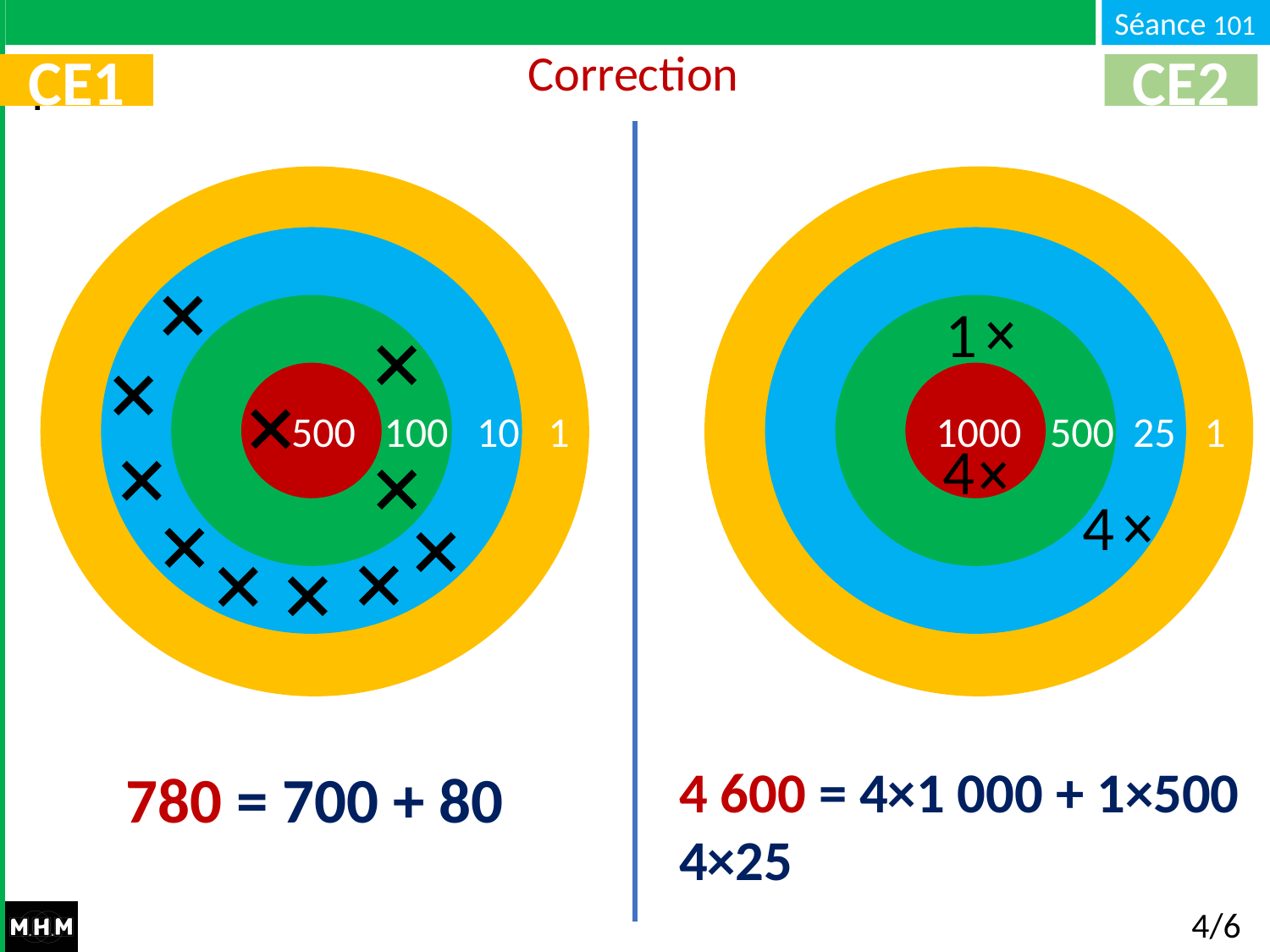

Correction
CE1
CE2

 500   100   10   1

 1000   500  25   1

1

4

4

 500   100   10   1

4 600 = 4×1 000 + 1×500 4×25
780 = 700 + 80
4/6